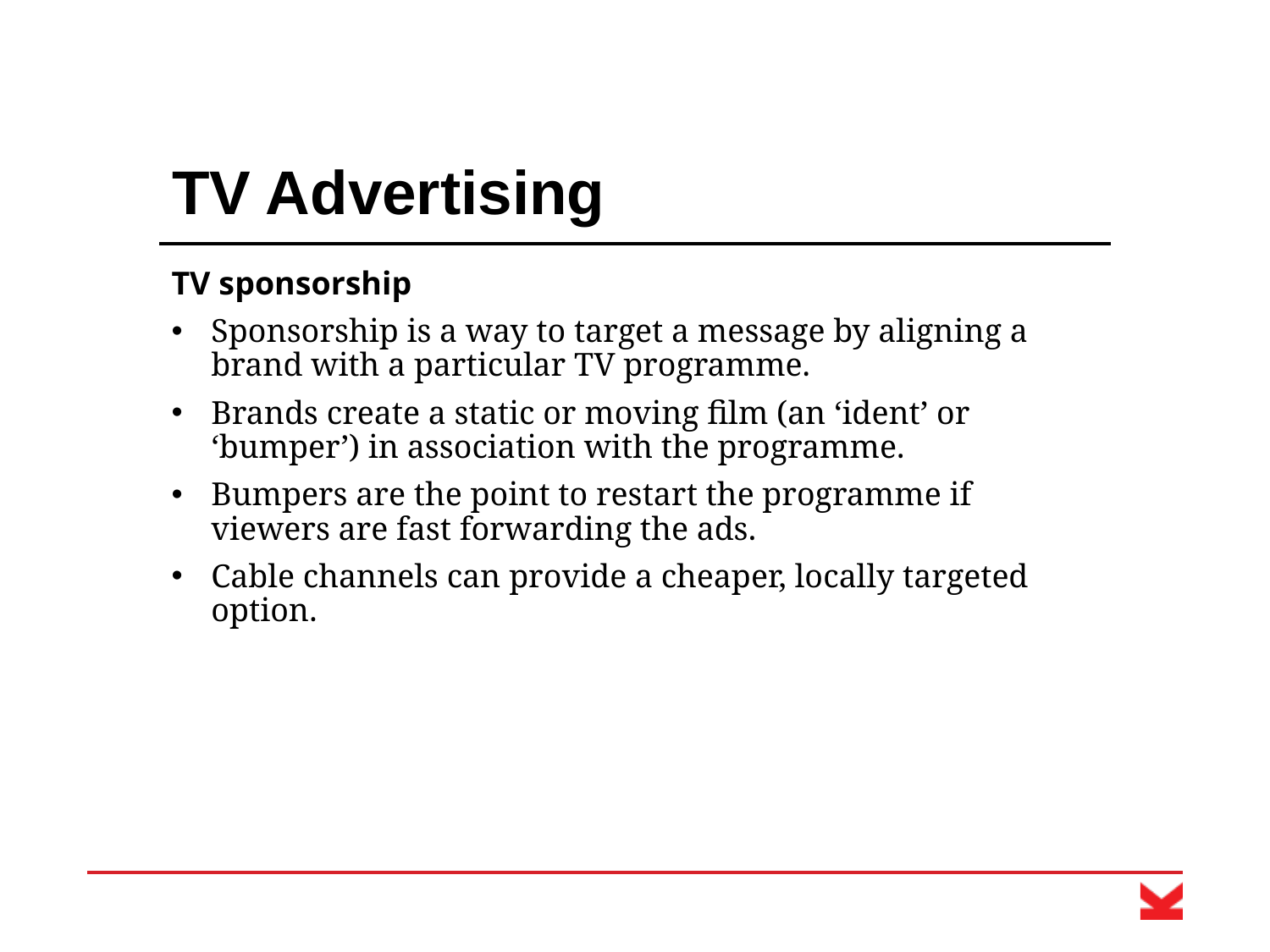

# TV Advertising
TV sponsorship
Sponsorship is a way to target a message by aligning a brand with a particular TV programme.
Brands create a static or moving film (an ‘ident’ or ‘bumper’) in association with the programme.
Bumpers are the point to restart the programme if viewers are fast forwarding the ads.
Cable channels can provide a cheaper, locally targeted option.